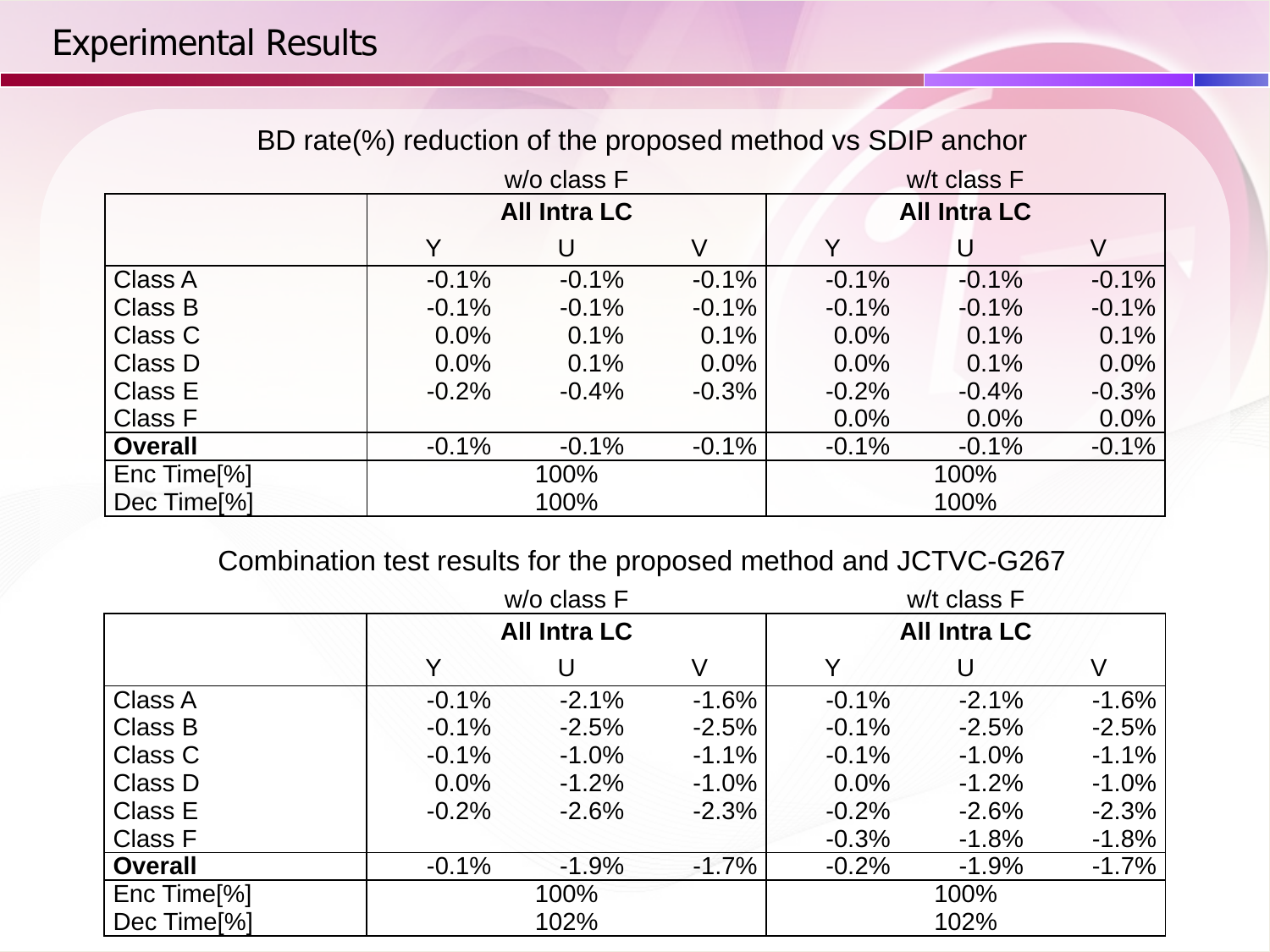

# Experimental Results
BD rate(%) reduction of the proposed method vs SDIP anchor
|  | w/o class F |  |  | w/t class F |  |  |
| --- | --- | --- | --- | --- | --- | --- |
|  | All Intra LC |  |  | All Intra LC |  |  |
|  | Y | U | V | Y | U | V |
| Class A | -0.1% | -0.1% | -0.1% | -0.1% | -0.1% | -0.1% |
| Class B | -0.1% | -0.1% | -0.1% | -0.1% | -0.1% | -0.1% |
| Class C | 0.0% | 0.1% | 0.1% | 0.0% | 0.1% | 0.1% |
| Class D | 0.0% | 0.1% | 0.0% | 0.0% | 0.1% | 0.0% |
| Class E | -0.2% | -0.4% | -0.3% | -0.2% | -0.4% | -0.3% |
| Class F |  |  |  | 0.0% | 0.0% | 0.0% |
| Overall | -0.1% | -0.1% | -0.1% | -0.1% | -0.1% | -0.1% |
| Enc Time[%] | 100% |  |  | 100% |  |  |
| Dec Time[%] | 100% |  |  | 100% |  |  |
Combination test results for the proposed method and JCTVC-G267
|  | w/o class F |  |  | w/t class F |  |  |
| --- | --- | --- | --- | --- | --- | --- |
|  | All Intra LC |  |  | All Intra LC |  |  |
|  | Y | U | V | Y | U | V |
| Class A | -0.1% | -2.1% | -1.6% | -0.1% | -2.1% | -1.6% |
| Class B | -0.1% | -2.5% | -2.5% | -0.1% | -2.5% | -2.5% |
| Class C | -0.1% | -1.0% | -1.1% | -0.1% | -1.0% | -1.1% |
| Class D | 0.0% | -1.2% | -1.0% | 0.0% | -1.2% | -1.0% |
| Class E | -0.2% | -2.6% | -2.3% | -0.2% | -2.6% | -2.3% |
| Class F |  |  |  | -0.3% | -1.8% | -1.8% |
| Overall | -0.1% | -1.9% | -1.7% | -0.2% | -1.9% | -1.7% |
| Enc Time[%] | 100% |  |  | 100% |  |  |
| Dec Time[%] | 102% |  |  | 102% |  |  |